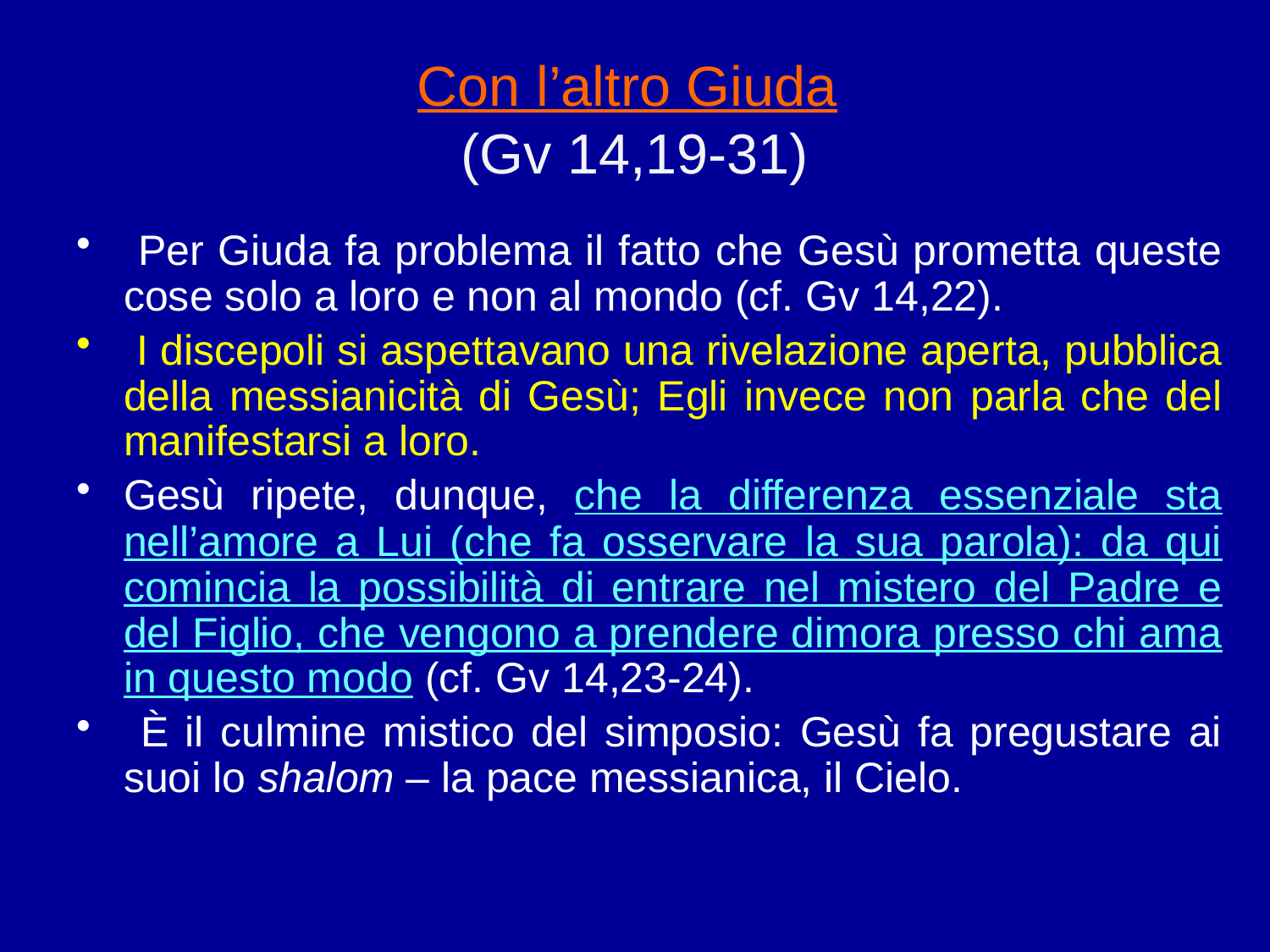

# Con l’altro Giuda (Gv 14,19-31)
 Per Giuda fa problema il fatto che Gesù prometta queste cose solo a loro e non al mondo (cf. Gv 14,22).
 I discepoli si aspettavano una rivelazione aperta, pubblica della messianicità di Gesù; Egli invece non parla che del manifestarsi a loro.
Gesù ripete, dunque, che la differenza essenziale sta nell’amore a Lui (che fa osservare la sua parola): da qui comincia la possibilità di entrare nel mistero del Padre e del Figlio, che vengono a prendere dimora presso chi ama in questo modo (cf. Gv 14,23-24).
 È il culmine mistico del simposio: Gesù fa pregustare ai suoi lo shalom – la pace messianica, il Cielo.